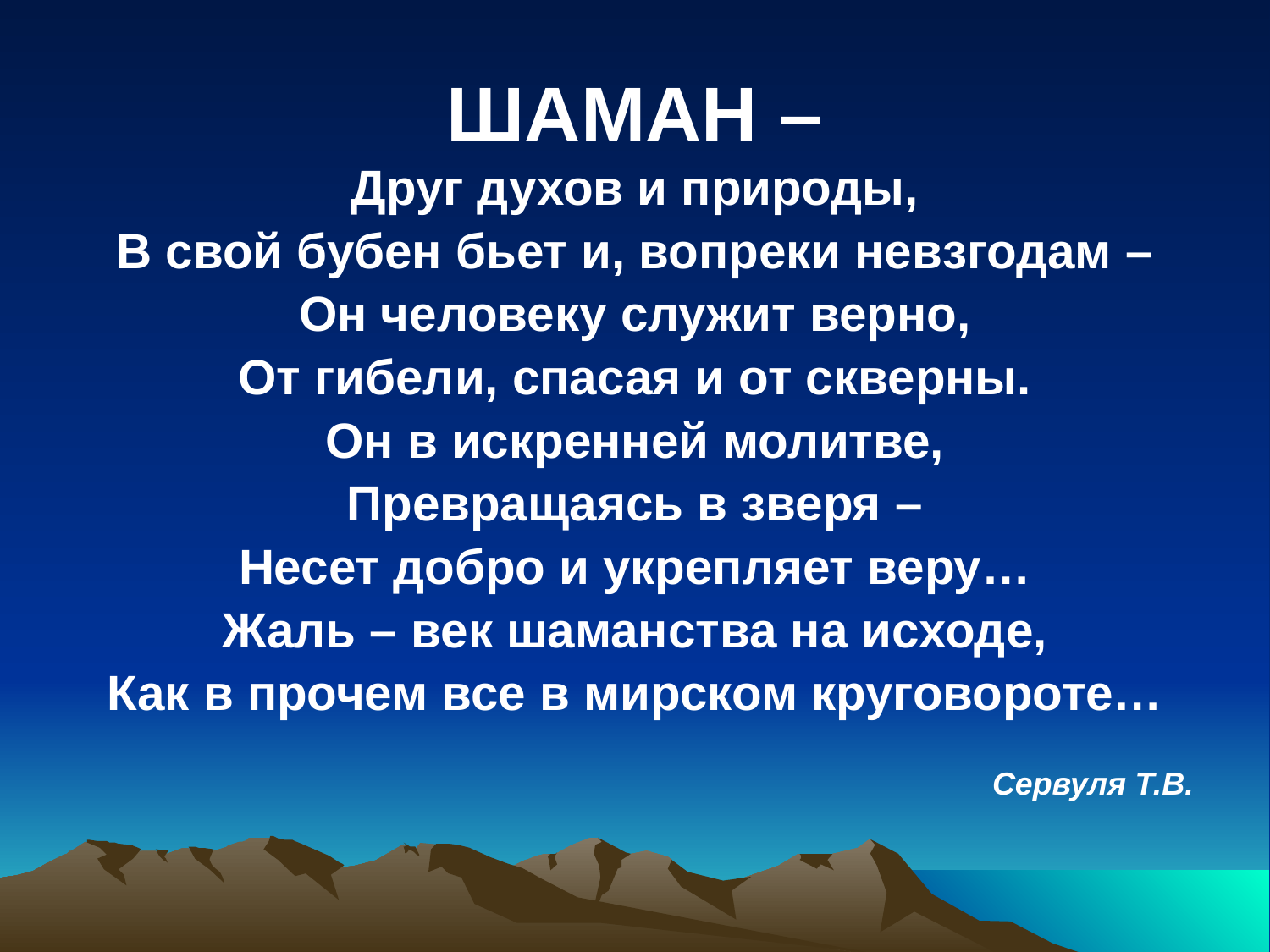

ШАМАН –
Друг духов и природы,
В свой бубен бьет и, вопреки невзгодам –
Он человеку служит верно,
От гибели, спасая и от скверны.
Он в искренней молитве,
Превращаясь в зверя –
Несет добро и укрепляет веру…
Жаль – век шаманства на исходе,
Как в прочем все в мирском круговороте…

Сервуля Т.В.